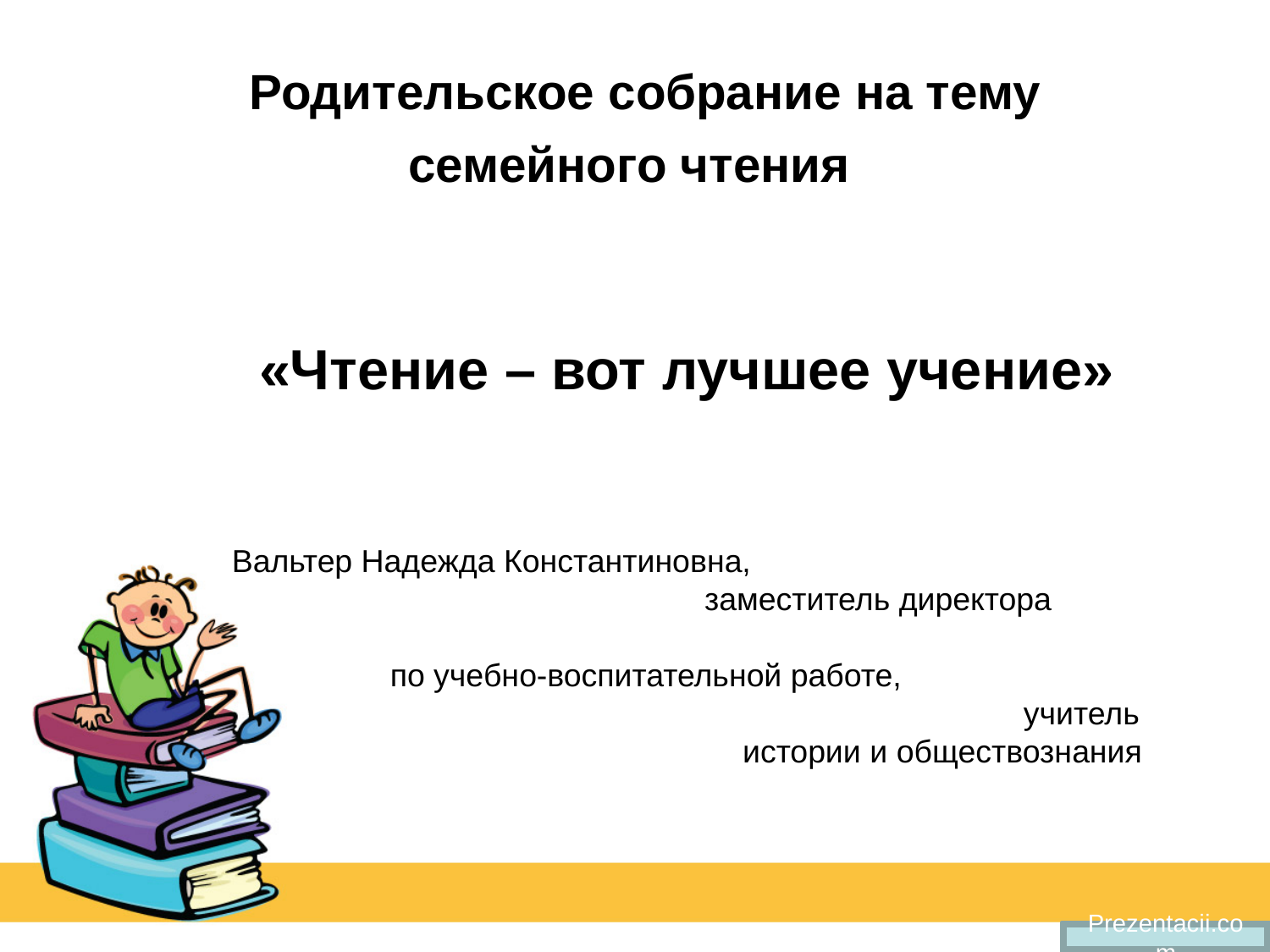

# Родительское собрание на тему семейного чтения
«Чтение – вот лучшее учение»

Вальтер Надежда Константиновна,                                                                                                  заместитель директора                                                                                                                                   по учебно-воспитательной работе,                                                                                                                    учитель истории и обществознания

Prezentacii.com